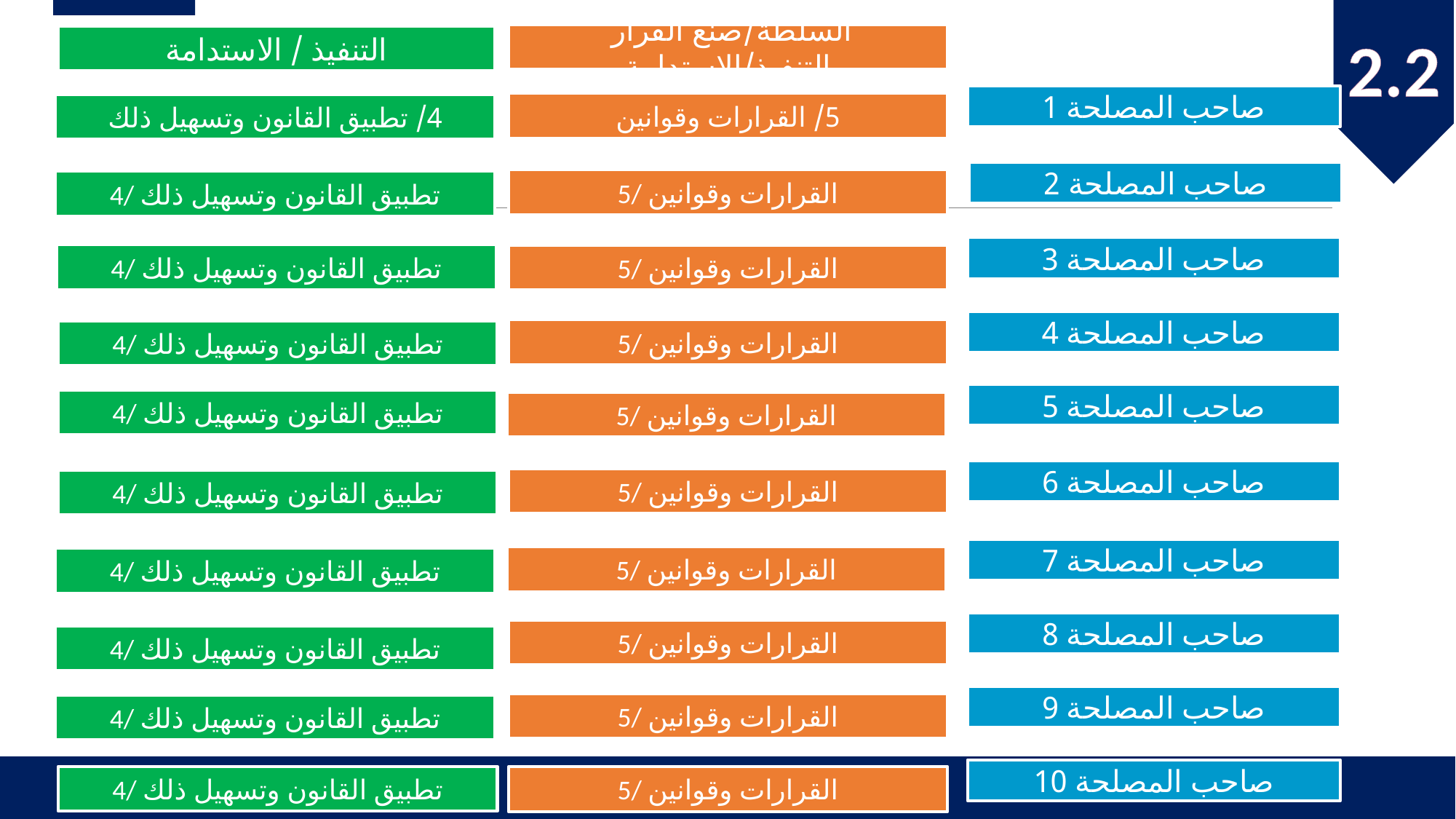

2.2
السلطة/صنع القرار  التنفيذ/الاستدامة

التنفيذ / الاستدامة
صاحب المصلحة 1
5/ القرارات وقوانين
4/ تطبيق القانون وتسهيل ذلك
صاحب المصلحة 2
5/ القرارات وقوانين
4/ تطبيق القانون وتسهيل ذلك
صاحب المصلحة 3
4/ تطبيق القانون وتسهيل ذلك
5/ القرارات وقوانين
صاحب المصلحة 4
5/ القرارات وقوانين
4/ تطبيق القانون وتسهيل ذلك
صاحب المصلحة 5
4/ تطبيق القانون وتسهيل ذلك
5/ القرارات وقوانين
صاحب المصلحة 6
5/ القرارات وقوانين
4/ تطبيق القانون وتسهيل ذلك
صاحب المصلحة 7
5/ القرارات وقوانين
4/ تطبيق القانون وتسهيل ذلك
صاحب المصلحة 8
5/ القرارات وقوانين
4/ تطبيق القانون وتسهيل ذلك
صاحب المصلحة 9
5/ القرارات وقوانين
4/ تطبيق القانون وتسهيل ذلك
صاحب المصلحة 10
4/ تطبيق القانون وتسهيل ذلك
5/ القرارات وقوانين